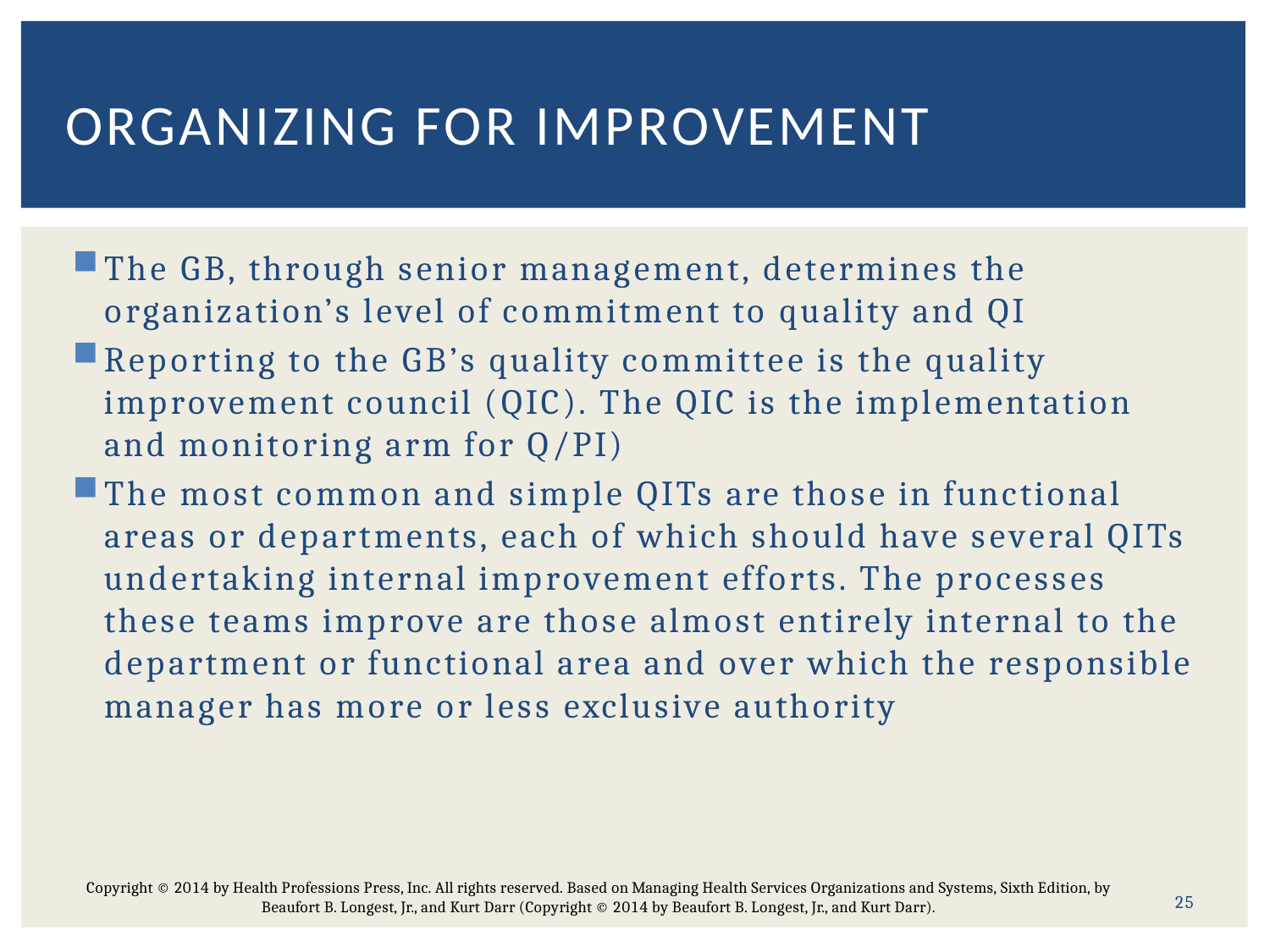

# Organizing for Improvement
The GB, through senior management, determines the organization’s level of commitment to quality and QI
Reporting to the GB’s quality committee is the quality improvement council (QIC). The QIC is the implementation and monitoring arm for Q/PI)
The most common and simple QITs are those in functional areas or depart­ments, each of which should have several QITs undertaking internal improvement efforts. The processes these teams improve are those almost entirely internal to the department or functional area and over which the responsible manager has more or less exclusive authority
25